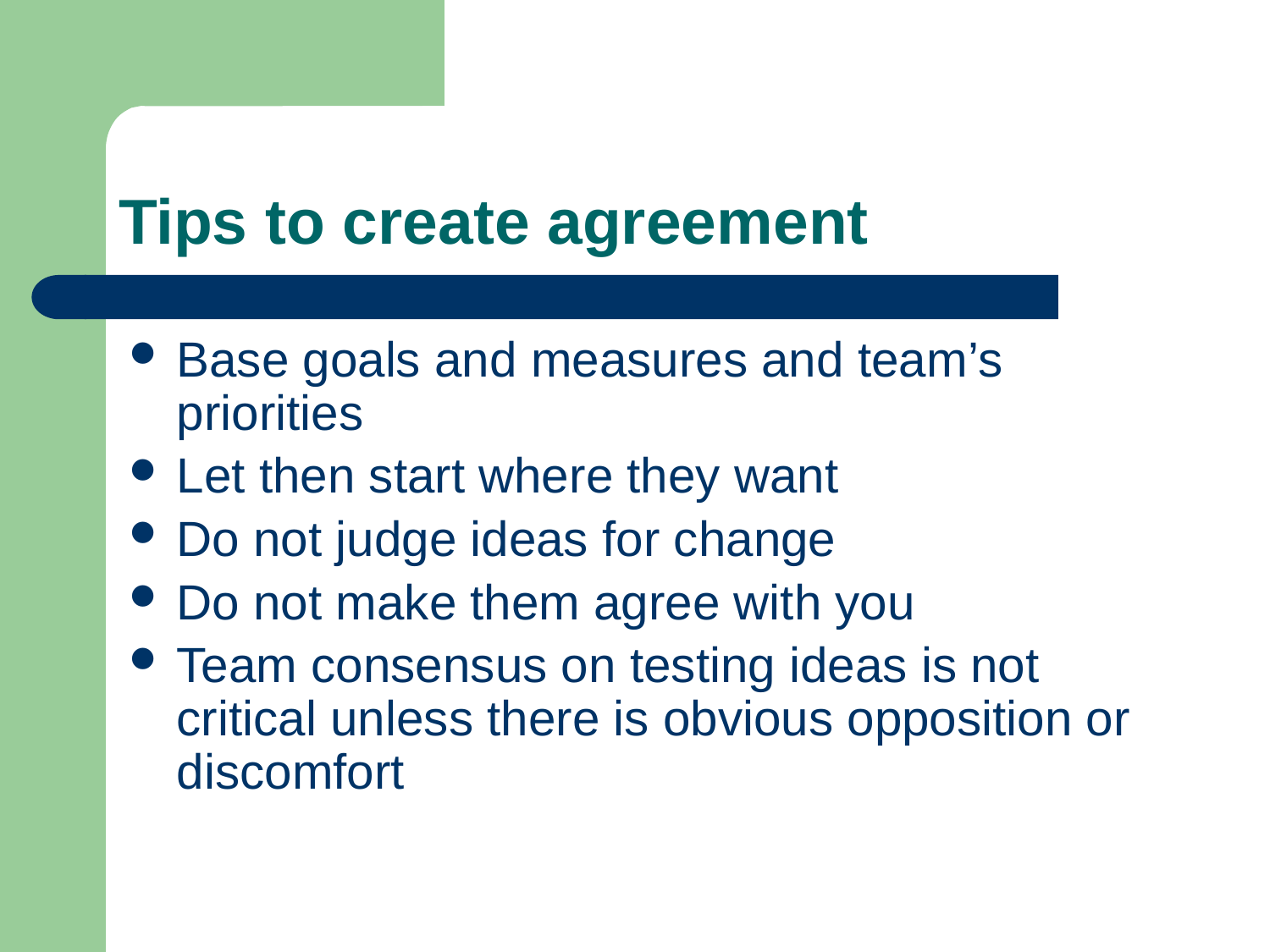

# Tips to create agreement
Base goals and measures and team’s priorities
Let then start where they want
Do not judge ideas for change
Do not make them agree with you
Team consensus on testing ideas is not critical unless there is obvious opposition or discomfort